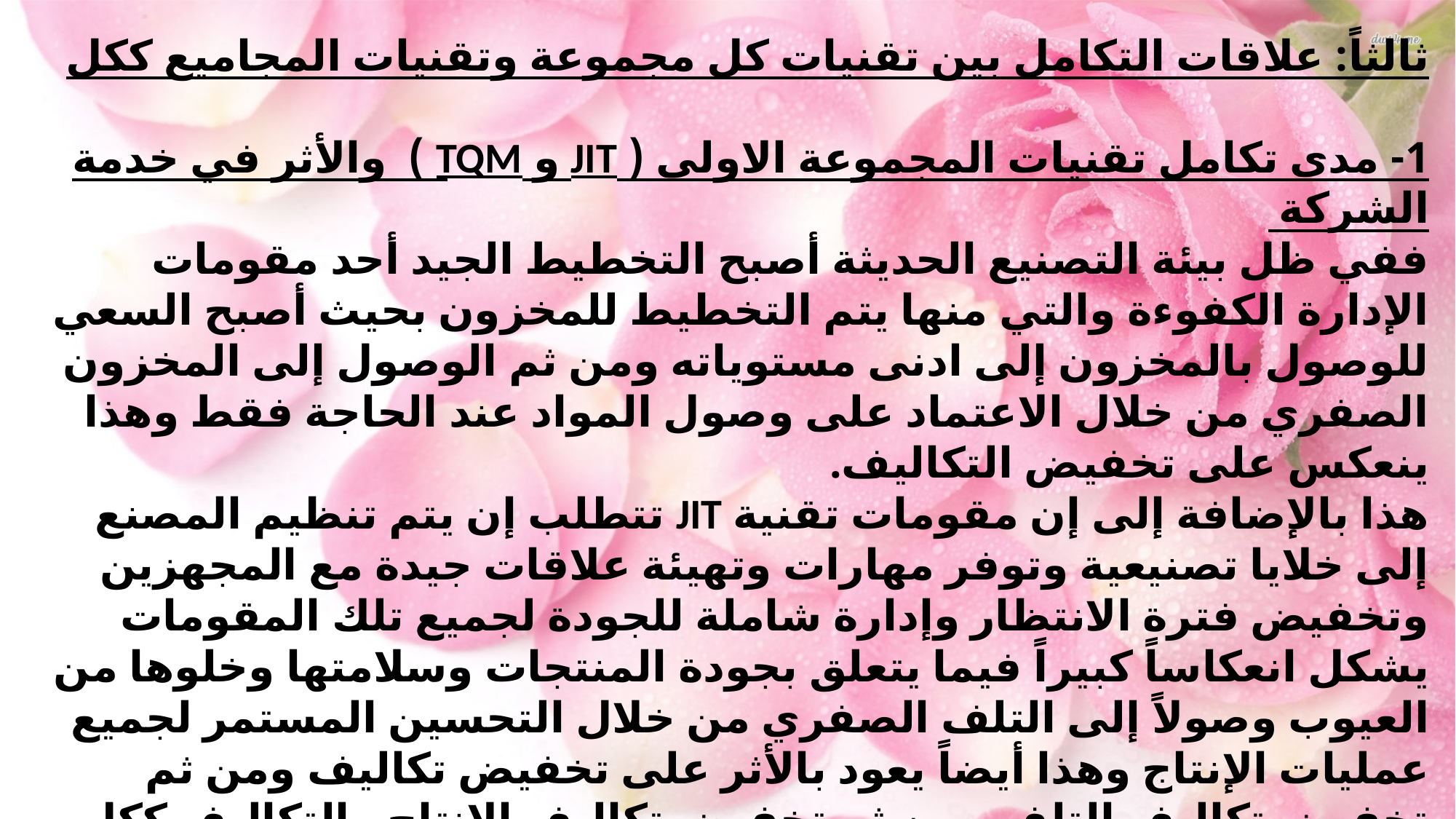

ثالثاً: علاقات التكامل بين تقنيات كل مجموعة وتقنيات المجاميع ككل

1- مدى تكامل تقنيات المجموعة الاولى ( JIT و TQM )  والأثر في خدمة الشركة
ففي ظل بيئة التصنيع الحديثة أصبح التخطيط الجيد أحد مقومات الإدارة الكفوءة والتي منها يتم التخطيط للمخزون بحيث أصبح السعي للوصول بالمخزون إلى ادنى مستوياته ومن ثم الوصول إلى المخزون الصفري من خلال الاعتماد على وصول المواد عند الحاجة فقط وهذا ينعكس على تخفيض التكاليف.
هذا بالإضافة إلى إن مقومات تقنية JIT تتطلب إن يتم تنظيم المصنع إلى خلايا تصنيعية وتوفر مهارات وتهيئة علاقات جيدة مع المجهزين وتخفيض فترة الانتظار وإدارة شاملة للجودة لجميع تلك المقومات يشكل انعكاساً كبيراً فيما يتعلق بجودة المنتجات وسلامتها وخلوها من العيوب وصولاً إلى التلف الصفري من خلال التحسين المستمر لجميع عمليات الإنتاج وهذا أيضاً يعود بالأثر على تخفيض تكاليف ومن ثم تخفيض تكاليف التلف ومن ثم تخفيض تكاليف الإنتاج والتكاليف ككل وهذه ما يمكن ملاحظته مباشرة من المنافع المحققة من تطبيق.JIT وTQM